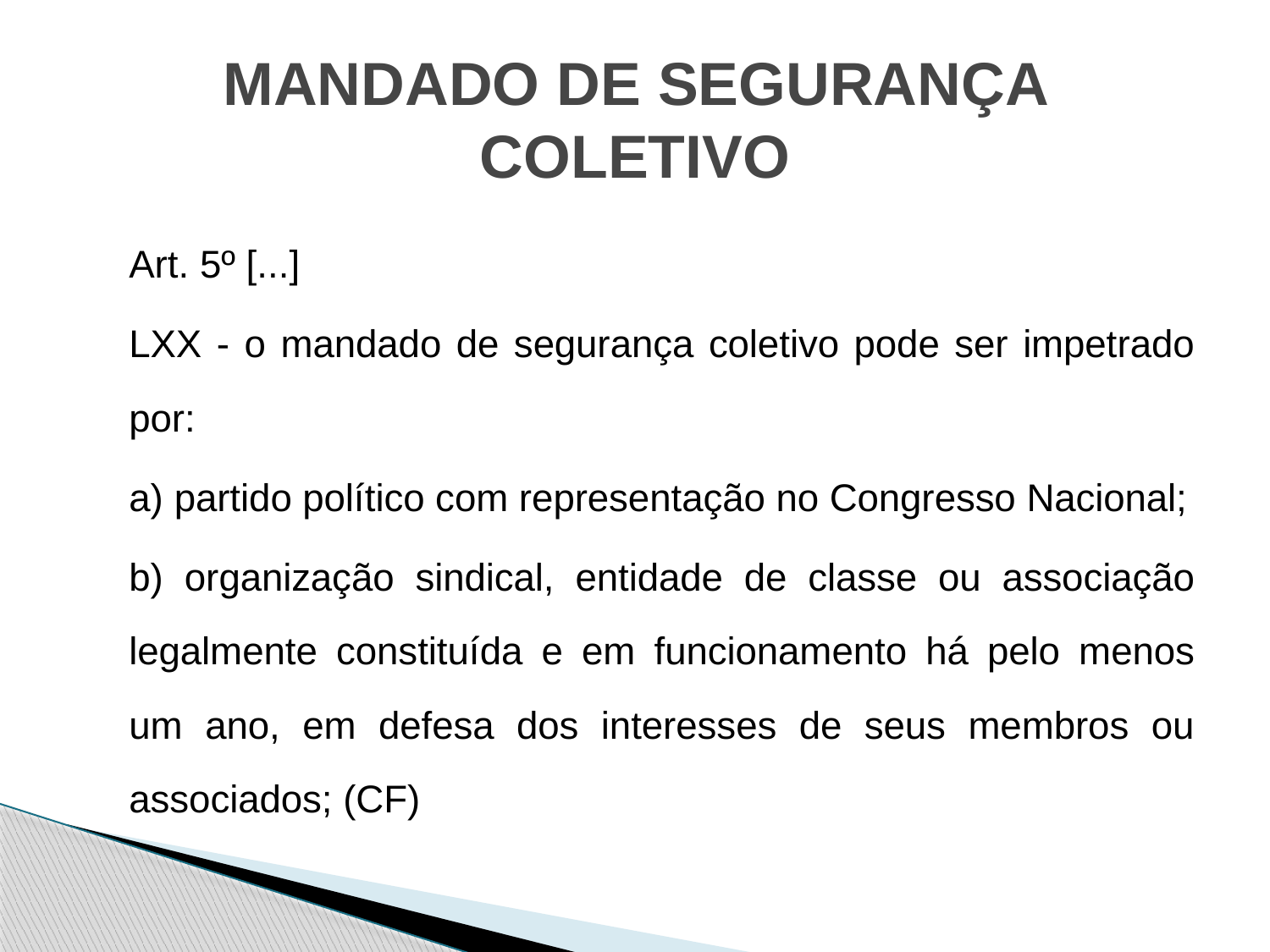

# MANDADO DE SEGURANÇA COLETIVO
	Art. 5º [...]
	LXX - o mandado de segurança coletivo pode ser impetrado por:
	a) partido político com representação no Congresso Nacional;
	b) organização sindical, entidade de classe ou associação legalmente constituída e em funcionamento há pelo menos um ano, em defesa dos interesses de seus membros ou associados; (CF)